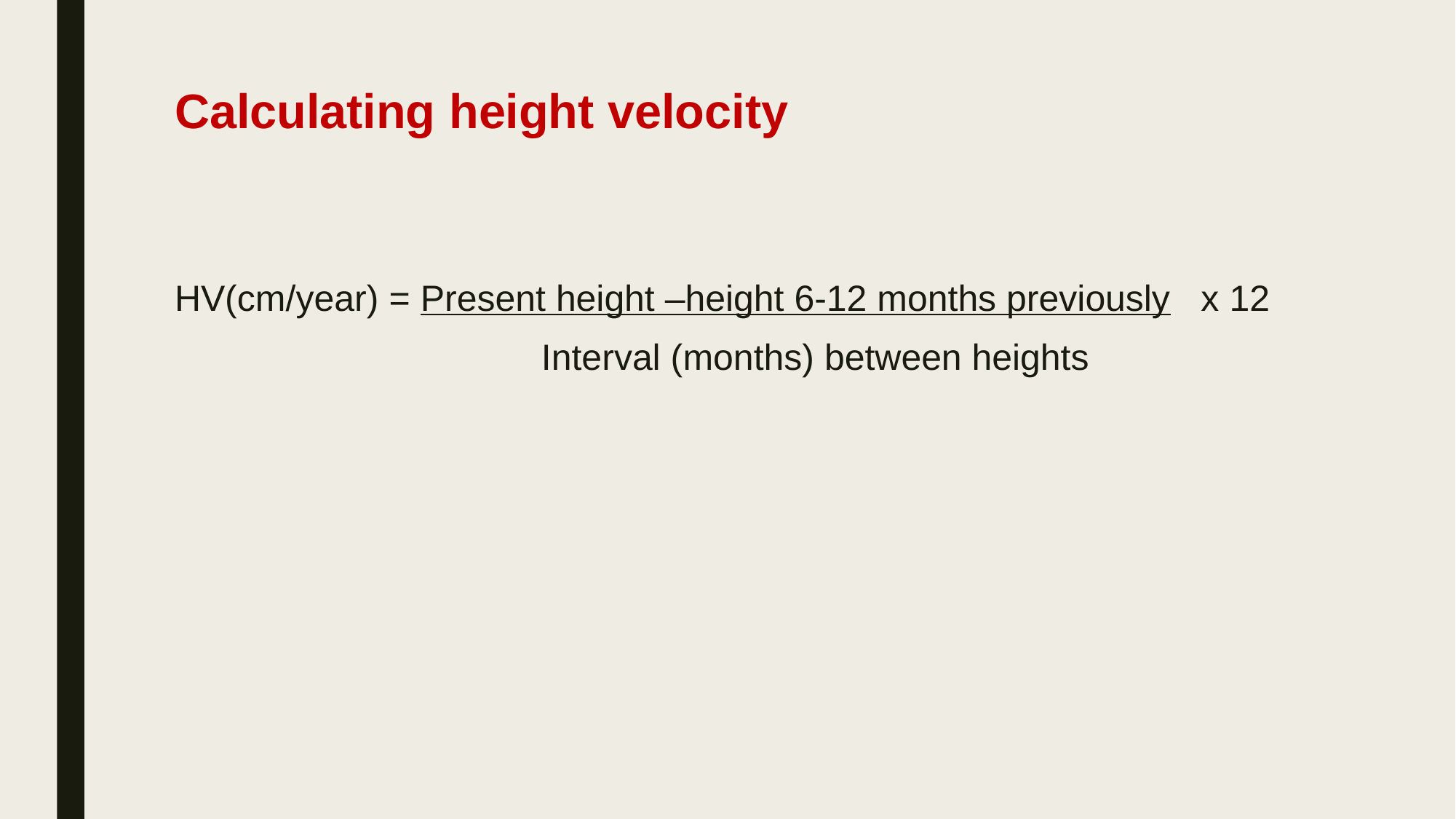

# Calculating height velocity
HV(cm/year) = Present height –height 6-12 months previously   x 12
                                    Interval (months) between heights